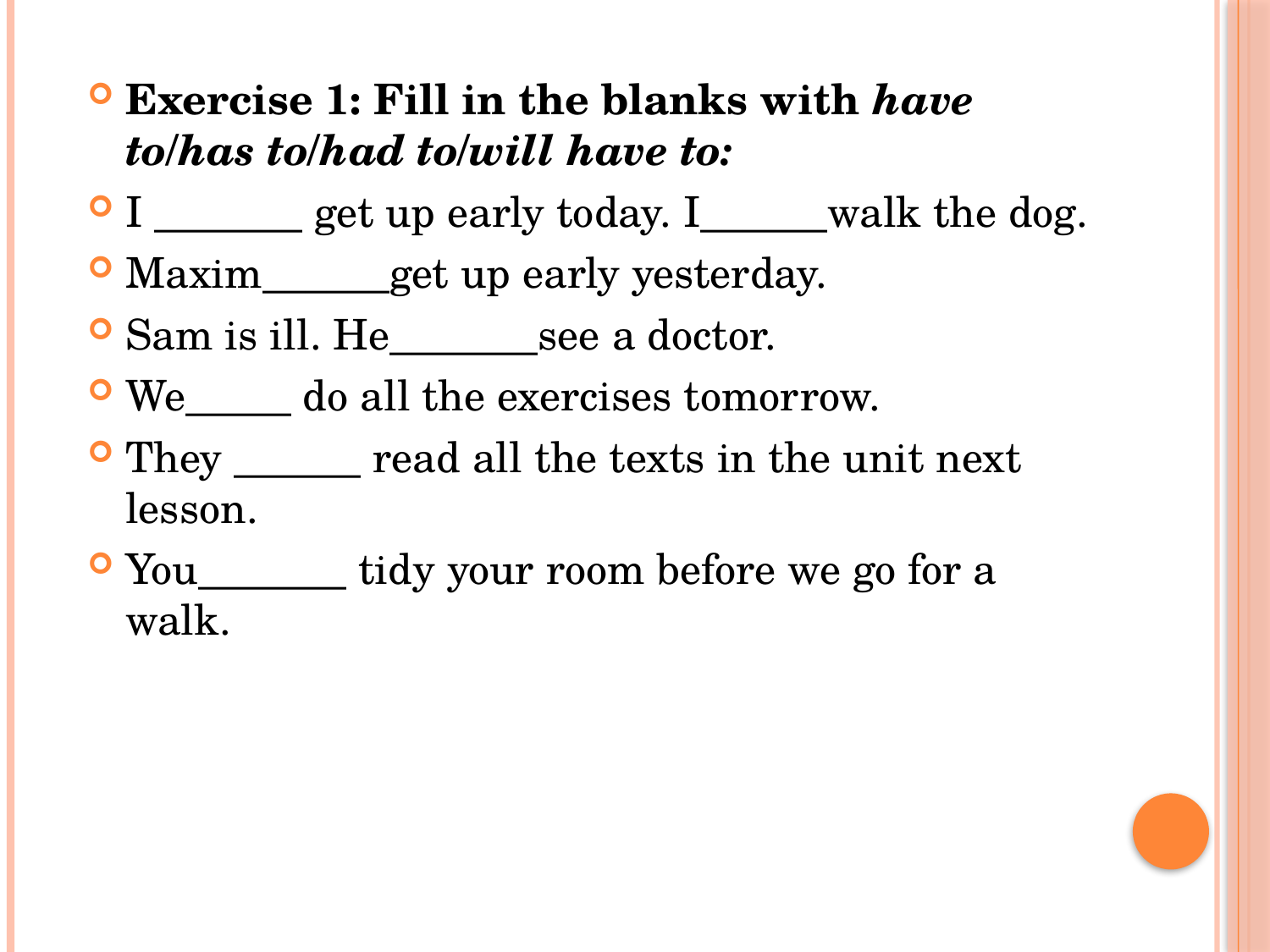

Exercise 1: Fill in the blanks with have to/has to/had to/will have to:
I _______ get up early today. I______walk the dog.
Maxim______get up early yesterday.
Sam is ill. He_______see a doctor.
We_____ do all the exercises tomorrow.
They ______ read all the texts in the unit next lesson.
You_______ tidy your room before we go for a walk.